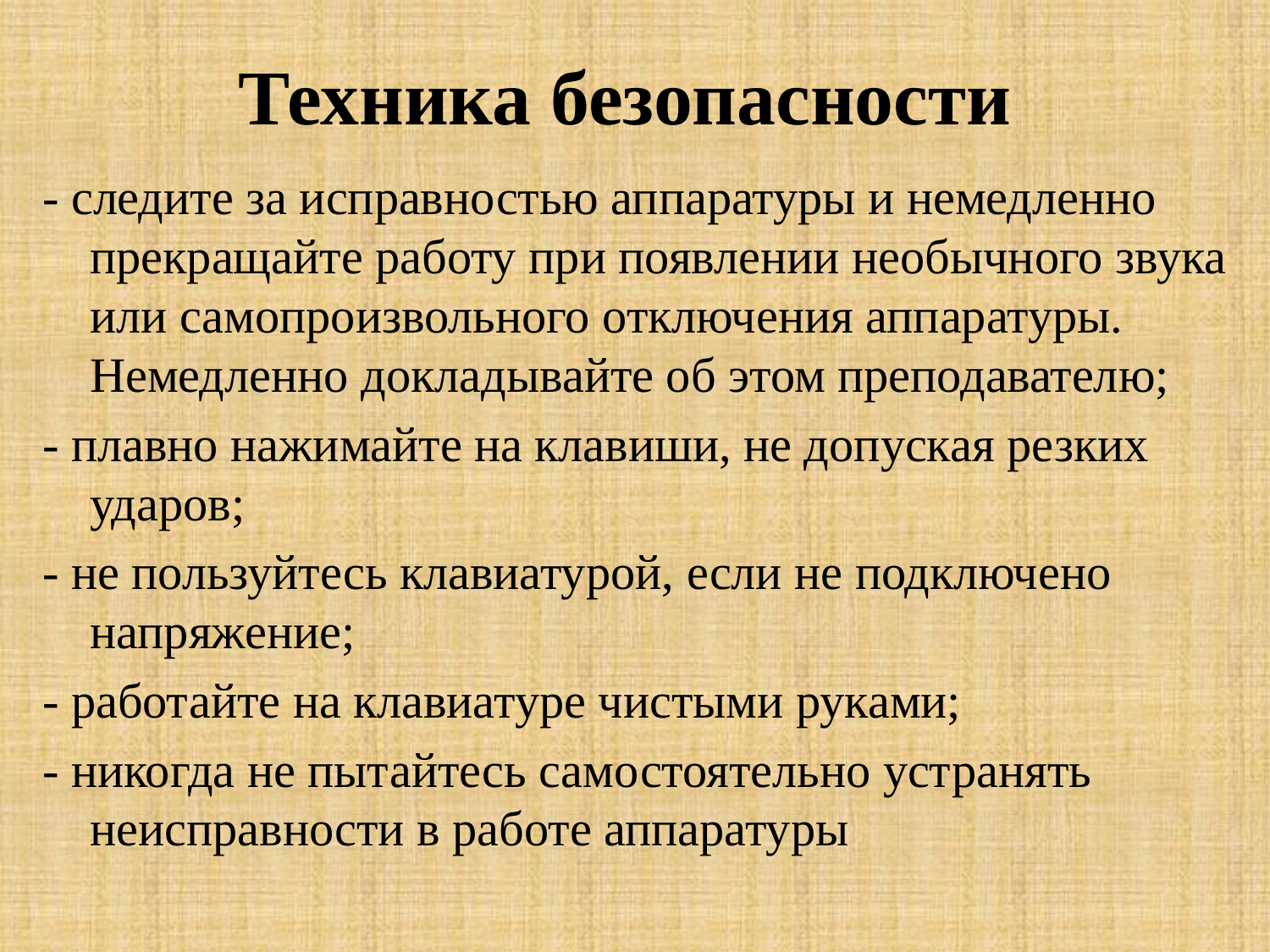

# Техника безопасности
- следите за исправностью аппаратуры и немедленно прекращайте работу при появлении необычного звука или самопроизвольного отключения аппаратуры. Немедленно докладывайте об этом преподавателю;
- плавно нажимайте на клавиши, не допуская резких ударов;
- не пользуйтесь клавиатурой, если не подключено напряжение;
- работайте на клавиатуре чистыми руками;
- никогда не пытайтесь самостоятельно устранять неисправности в работе аппаратуры